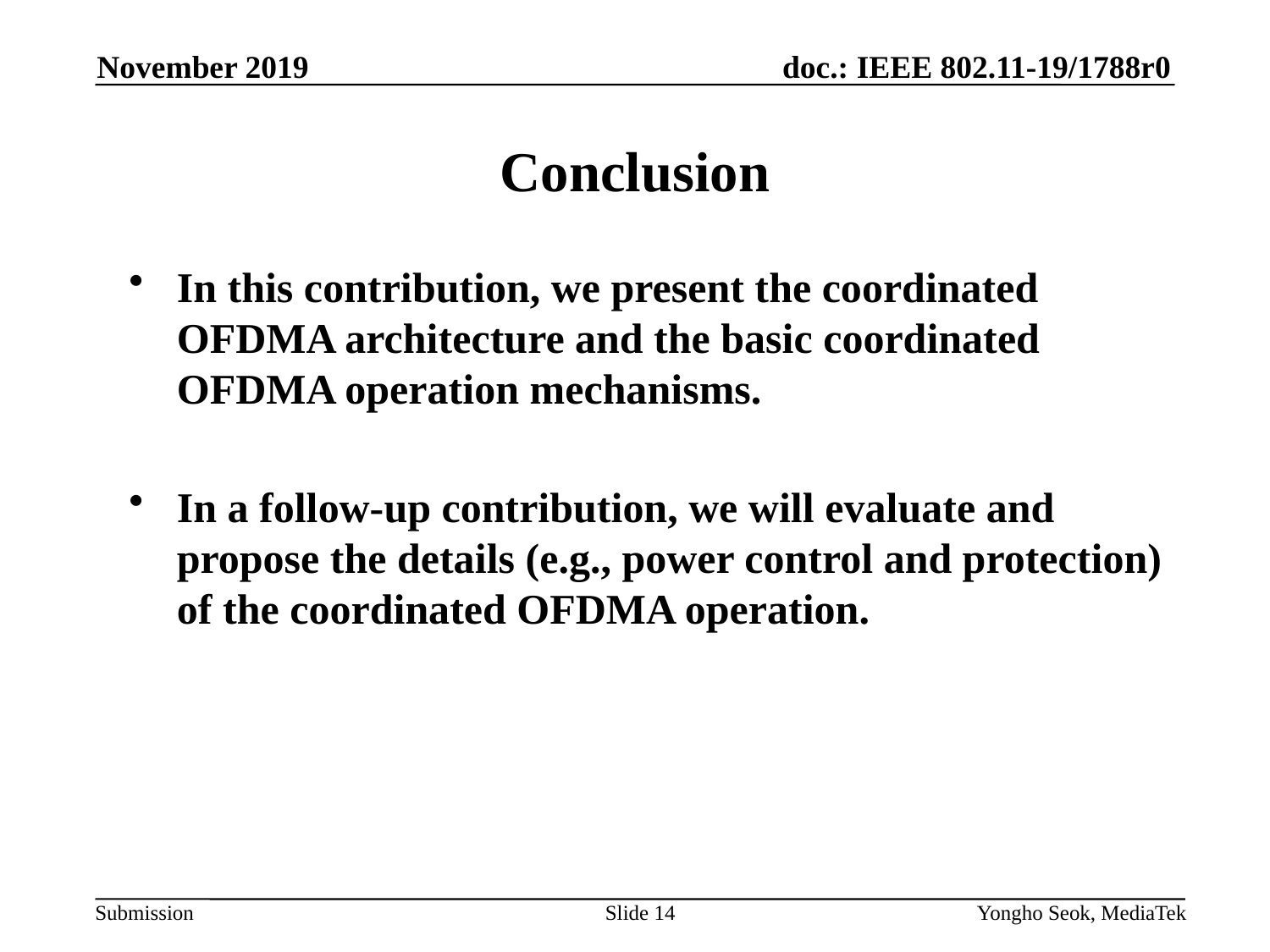

November 2019
# Conclusion

In this contribution, we present the coordinated OFDMA architecture and the basic coordinated OFDMA operation mechanisms.

In a follow-up contribution, we will evaluate and propose the details (e.g., power control and protection) of the coordinated OFDMA operation.
Slide 14
Yongho Seok, MediaTek